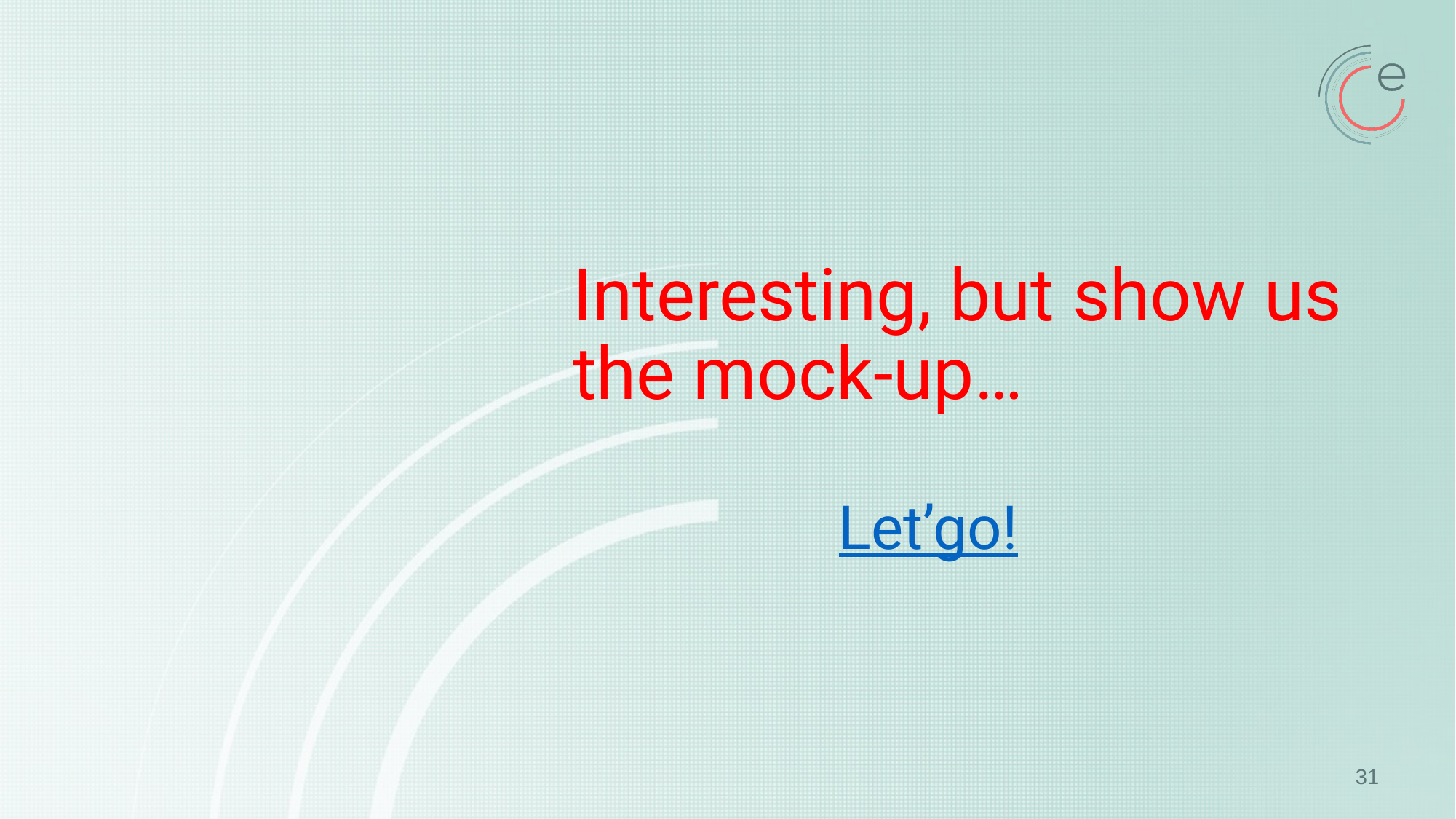

# Interesting, but show us the mock-up…
Let’go!